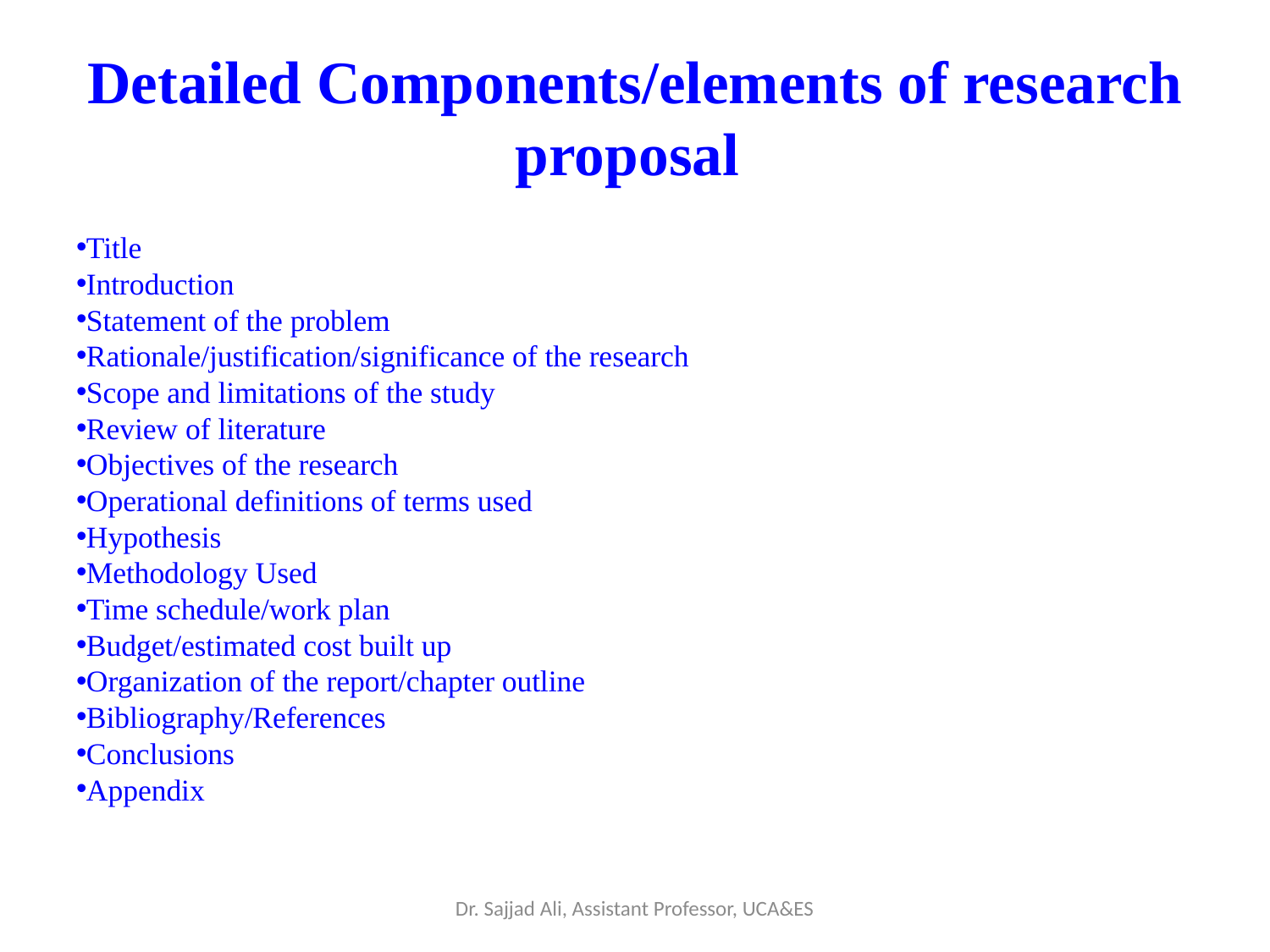

# Detailed Components/elements of research proposal
Title
Introduction
Statement of the problem
Rationale/justification/significance of the research
Scope and limitations of the study
Review of literature
Objectives of the research
Operational definitions of terms used
Hypothesis
Methodology Used
Time schedule/work plan
Budget/estimated cost built up
Organization of the report/chapter outline
Bibliography/References
Conclusions
Appendix

Dr. Sajjad Ali, Assistant Professor, UCA&ES